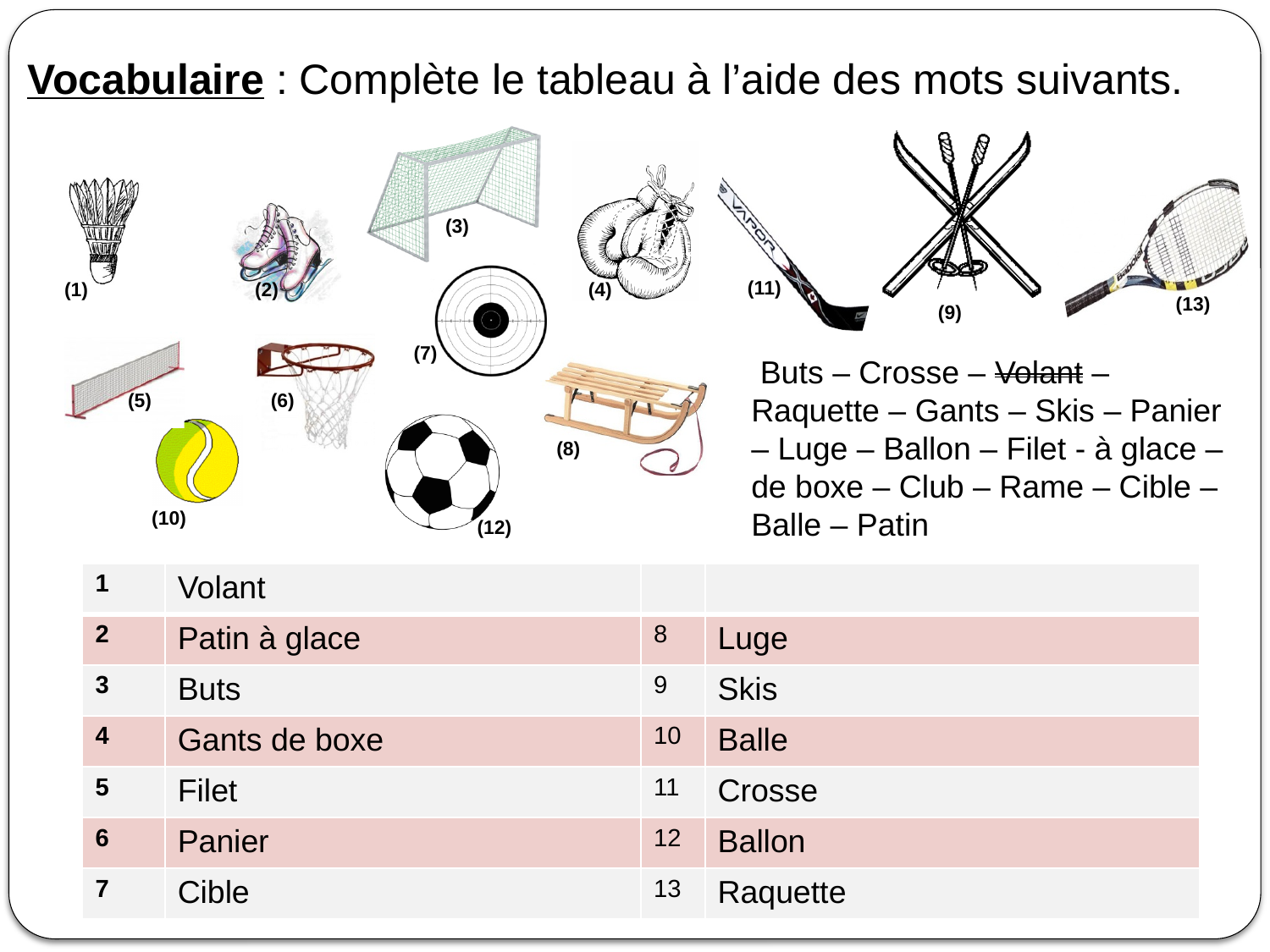

Vocabulaire : Complète le tableau à l’aide des mots suivants.

(1)
(2)
(3)
(4)
(5)
(6)
(7)
(8)
(9)
(10)
(11)
(12)
(13)
 Buts – Crosse – Volant – Raquette – Gants – Skis – Panier – Luge – Ballon – Filet - à glace – de boxe – Club – Rame – Cible – Balle – Patin
| 1 | Volant |  |  |
| --- | --- | --- | --- |
| 2 | Patin à glace | 8 | Luge |
| 3 | Buts | 9 | Skis |
| 4 | Gants de boxe | 10 | Balle |
| 5 | Filet | 11 | Crosse |
| 6 | Panier | 12 | Ballon |
| 7 | Cible | 13 | Raquette |